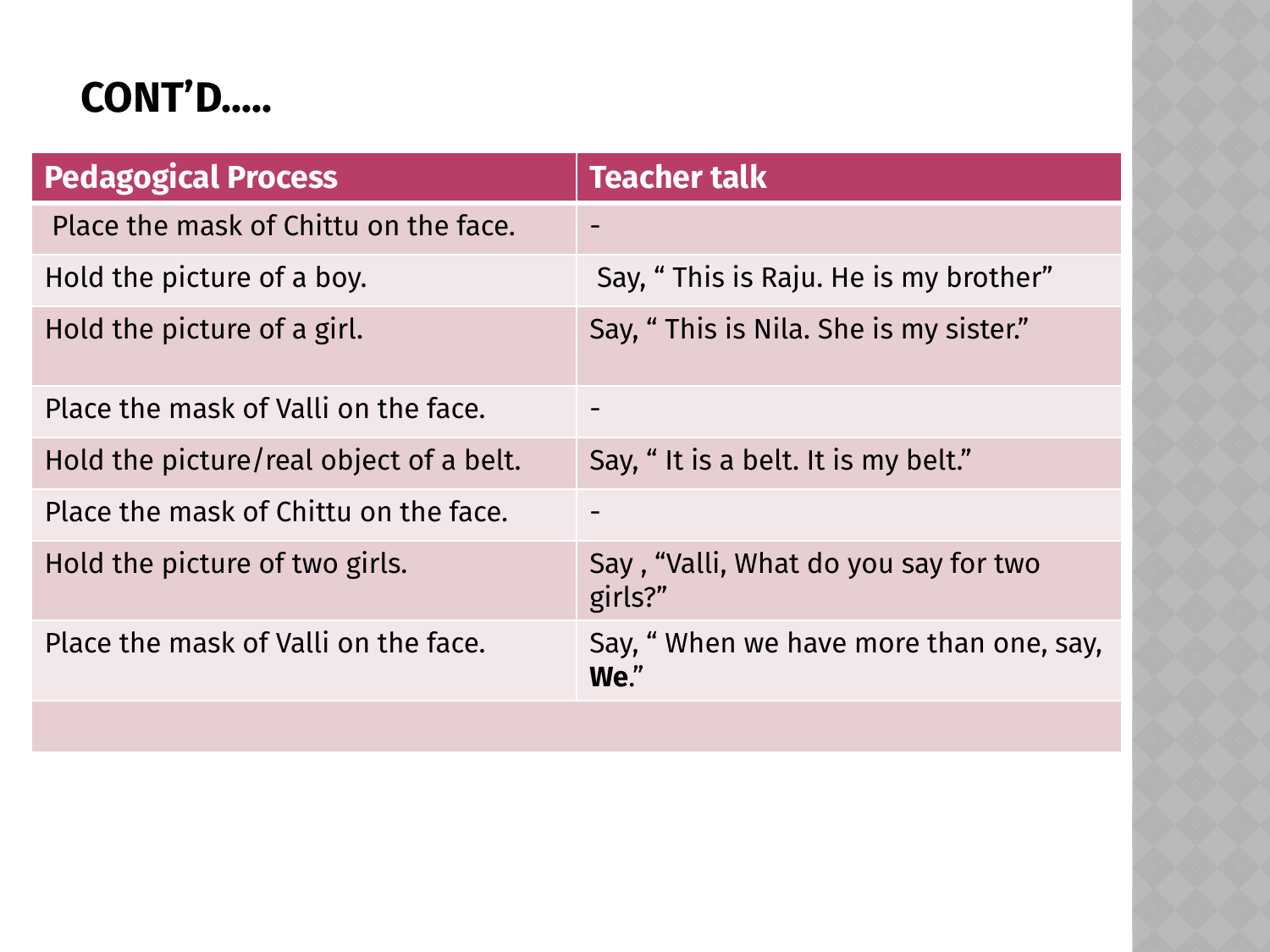

# Cont’d.....
| Pedagogical Process | Teacher talk |
| --- | --- |
| Place the mask of Chittu on the face. | - |
| Hold the picture of a boy. | Say, “ This is Raju. He is my brother” |
| Hold the picture of a girl. | Say, “ This is Nila. She is my sister.” |
| Place the mask of Valli on the face. | - |
| Hold the picture/real object of a belt. | Say, “ It is a belt. It is my belt.” |
| Place the mask of Chittu on the face. | - |
| Hold the picture of two girls. | Say , “Valli, What do you say for two girls?” |
| Place the mask of Valli on the face. | Say, “ When we have more than one, say, We.” |
|  |  |